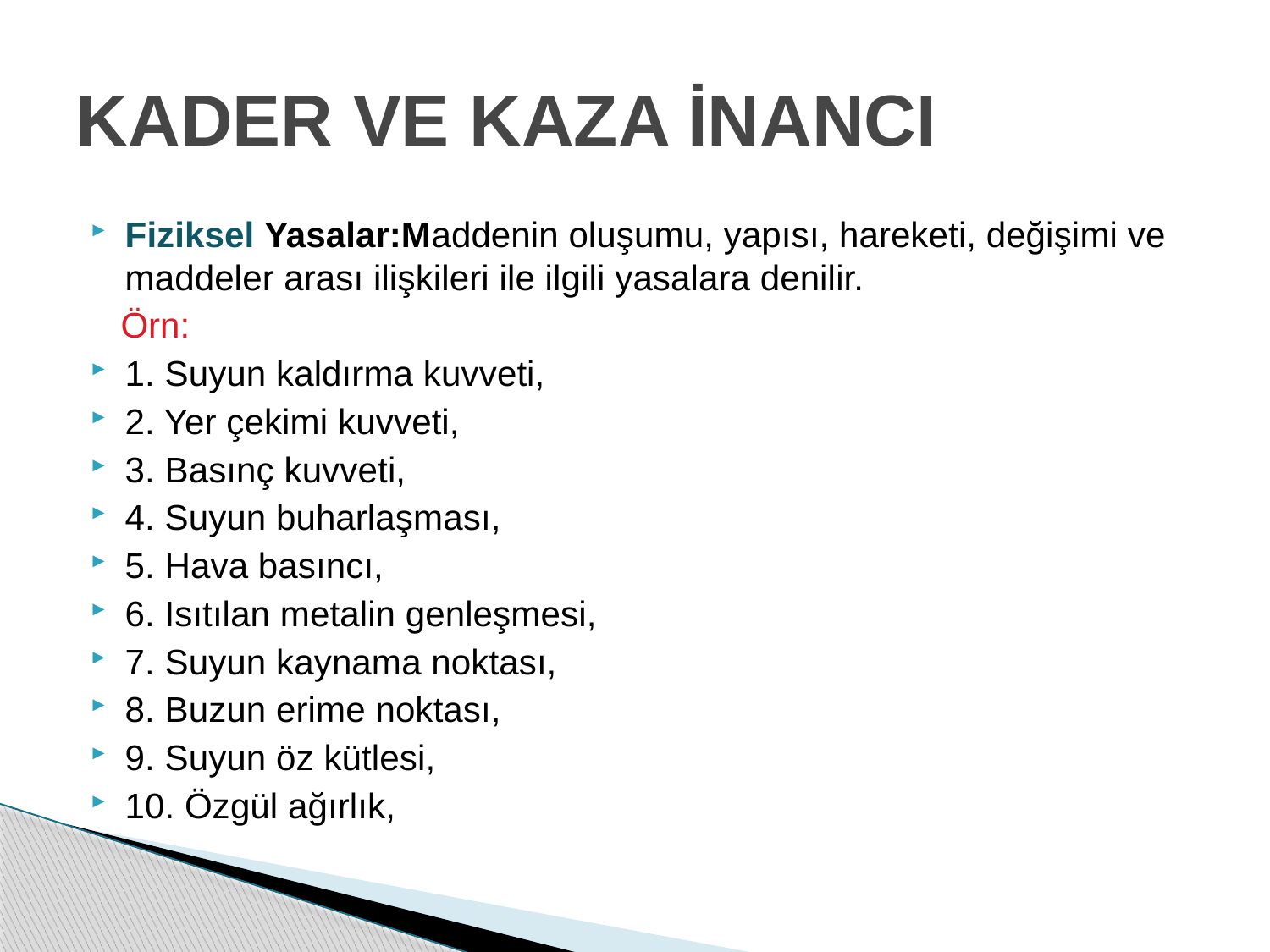

# KADER VE KAZA İNANCI
Fiziksel Yasalar:Maddenin oluşumu, yapısı, hareketi, değişimi ve maddeler arası ilişkileri ile ilgili yasalara denilir.
   Örn:
1. Suyun kaldırma kuvveti,
2. Yer çekimi kuvveti,
3. Basınç kuvveti,
4. Suyun buharlaşması,
5. Hava basıncı,
6. Isıtılan metalin genleşmesi,
7. Suyun kaynama noktası,
8. Buzun erime noktası,
9. Suyun öz kütlesi,
10. Özgül ağırlık,